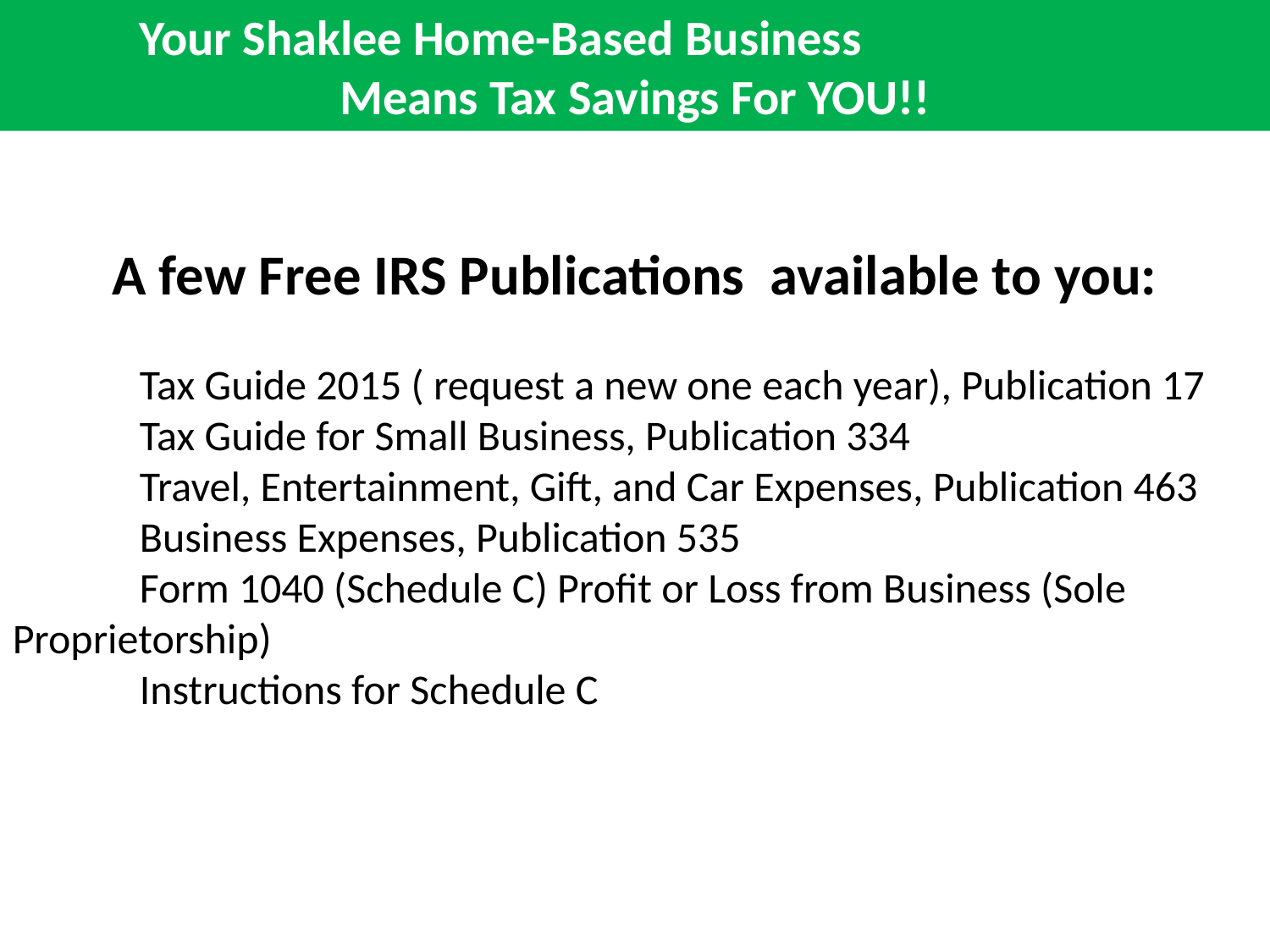

Your Shaklee Home-Based Business
Means Tax Savings For YOU!!

A few Free IRS Publications  available to you:

	Tax Guide 2015 ( request a new one each year), Publication 17
	Tax Guide for Small Business, Publication 334
	Travel, Entertainment, Gift, and Car Expenses, Publication 463
	Business Expenses, Publication 535
	Form 1040 (Schedule C) Profit or Loss from Business (Sole 	Proprietorship)
	Instructions for Schedule C